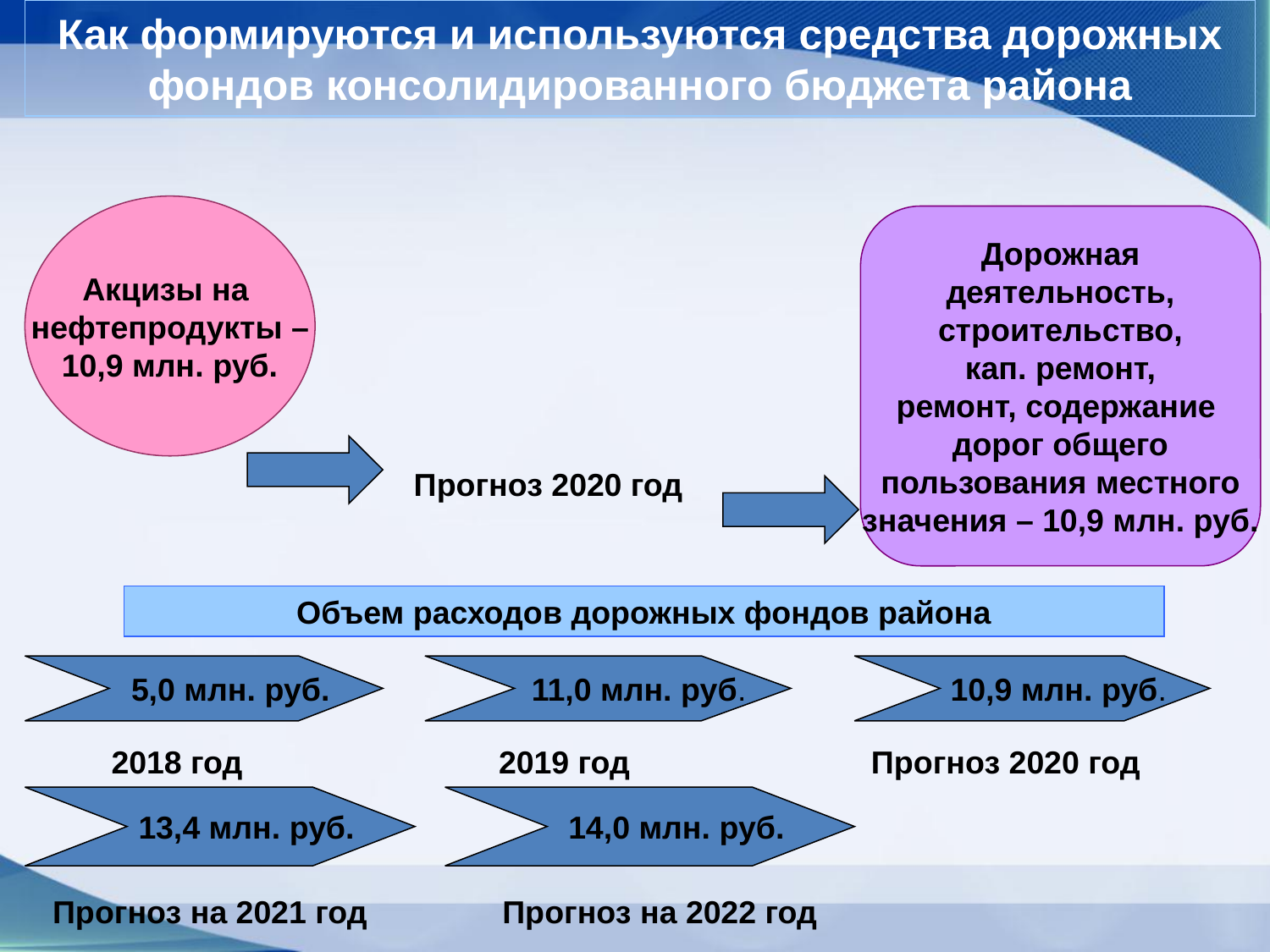

# Как формируются и используются средства дорожных фондов консолидированного бюджета района
Акцизы на
нефтепродукты –
10,9 млн. руб.
Дорожная
 деятельность,
строительство,
 кап. ремонт,
ремонт, содержание
дорог общего
 пользования местного
значения – 10,9 млн. руб.

Прогноз 2020 год

Объем расходов дорожных фондов района
      5,0 млн. руб.
       11,0 млн. руб.
      10,9 млн. руб.
2018 год
2019 год
Прогноз 2020 год
      14,0 млн. руб.
      13,4 млн. руб.
Прогноз на 2021 год
Прогноз на 2022 год